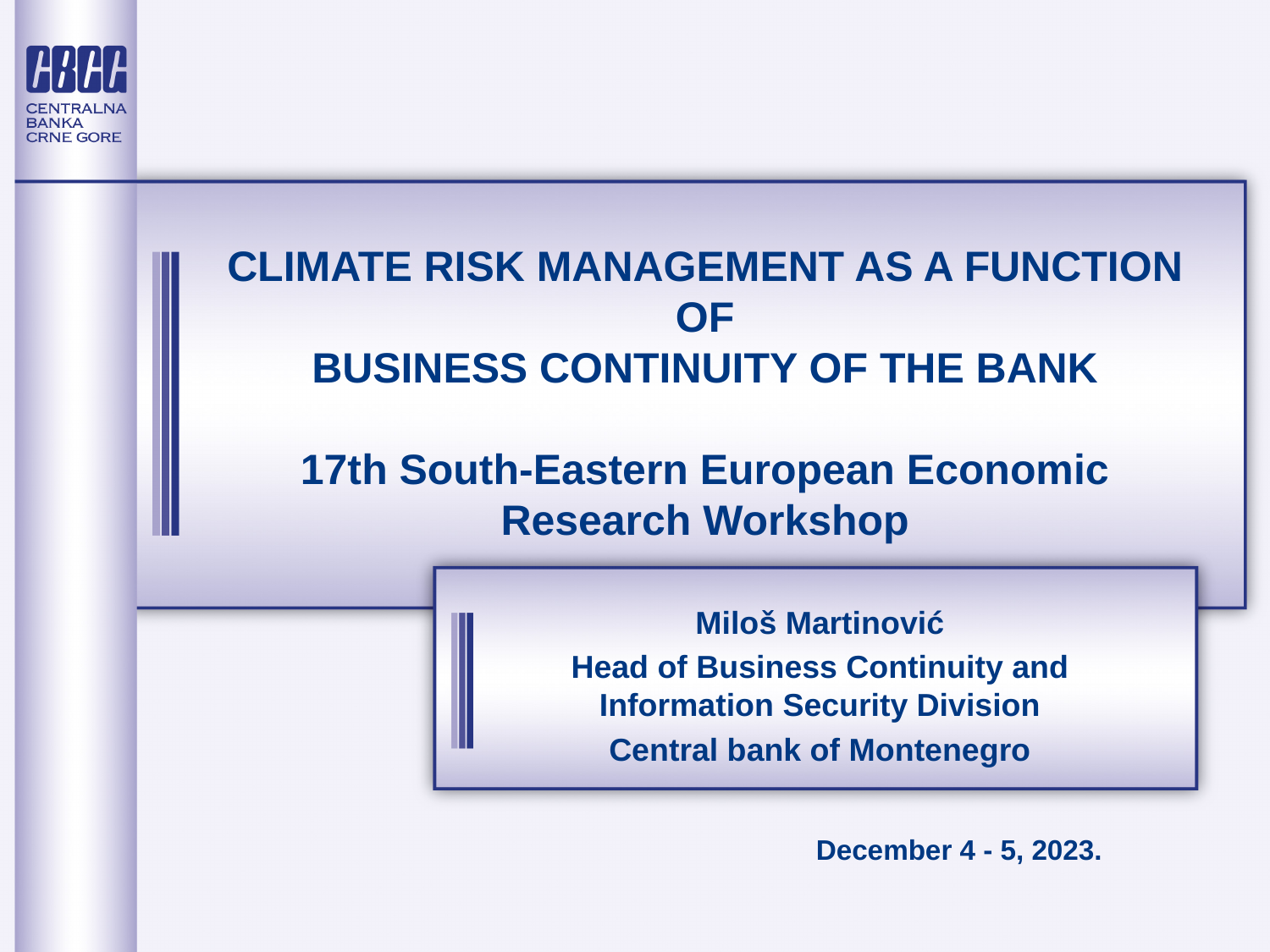

# CLIMATE RISK MANAGEMENT AS A FUNCTION OF BUSINESS CONTINUITY OF THE BANK 17th South-Eastern European Economic Research Workshop
Miloš Martinović
Head of Business Continuity and Information Security Division
Central bank of Montenegro
December 4 - 5, 2023.